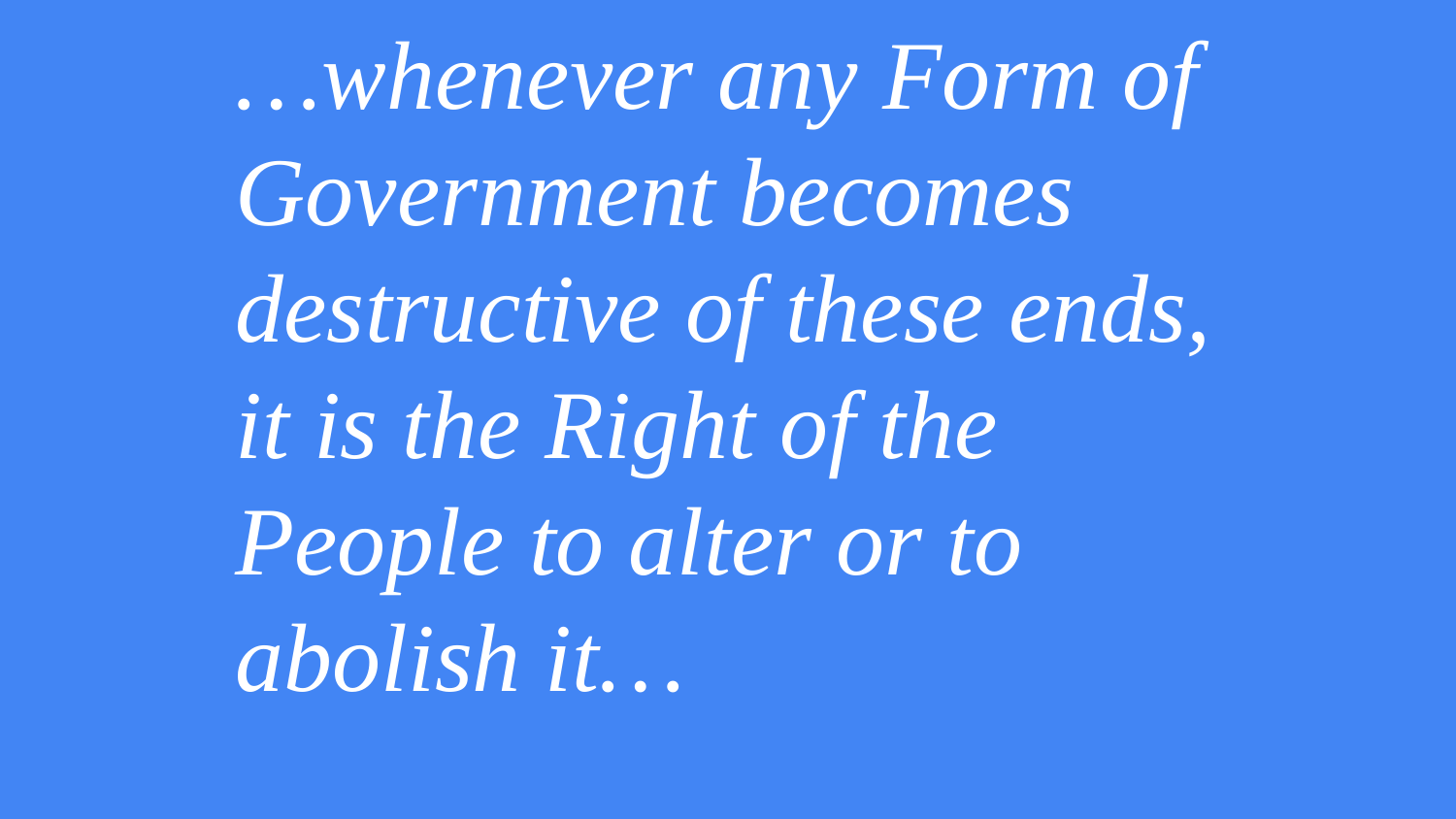

# …whenever any Form of Government becomes destructive of these ends, it is the Right of the People to alter or to abolish it…